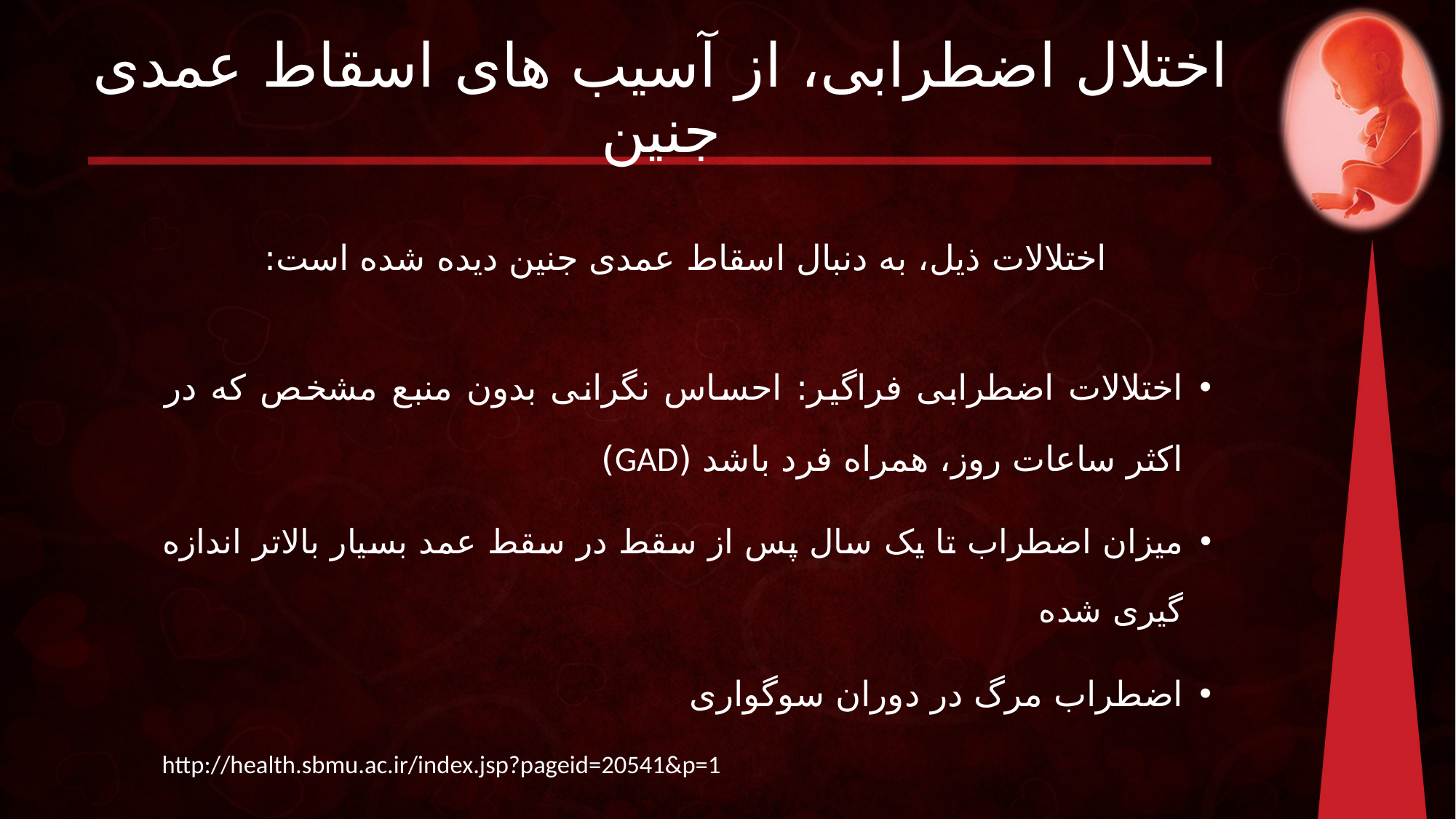

# اختلال اضطرابی، از آسیب های اسقاط عمدی جنین
اختلالات ذیل، به دنبال اسقاط عمدی جنین دیده شده است:

اختلالات اضطرابی فراگیر: احساس نگرانی بدون منبع مشخص که در اکثر ساعات روز، همراه فرد باشد (GAD)
میزان اضطراب تا یک سال پس از سقط در سقط عمد بسیار بالاتر اندازه گیری شده
اضطراب مرگ در دوران سوگواری
http://health.sbmu.ac.ir/index.jsp?pageid=20541&p=1